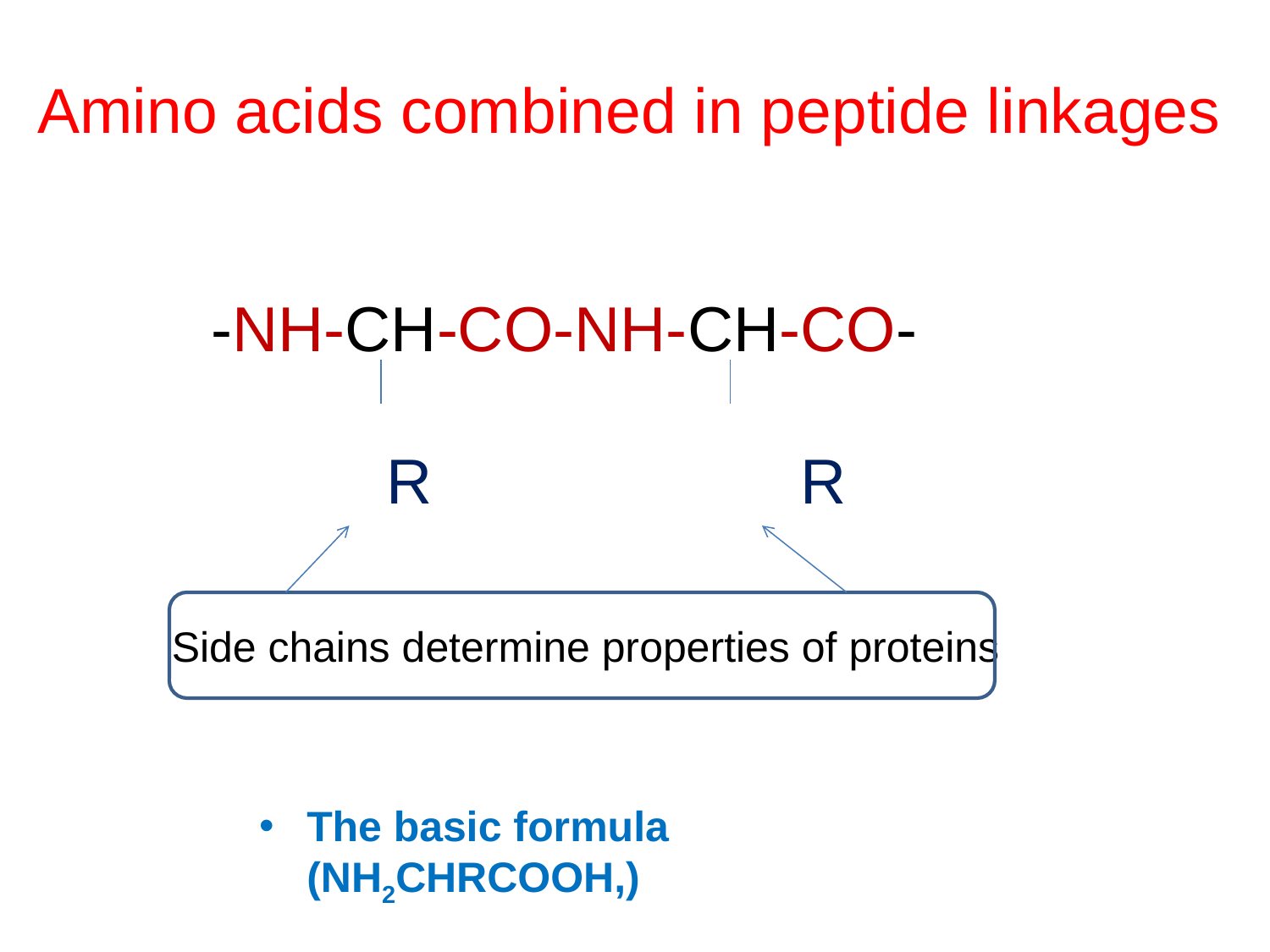

Amino acids combined in peptide linkages
-NH-CH-CO-NH-CH-CO-

          R                     R

Side chains determine properties of proteins
The basic formula  (NH2CHRCOOH,)